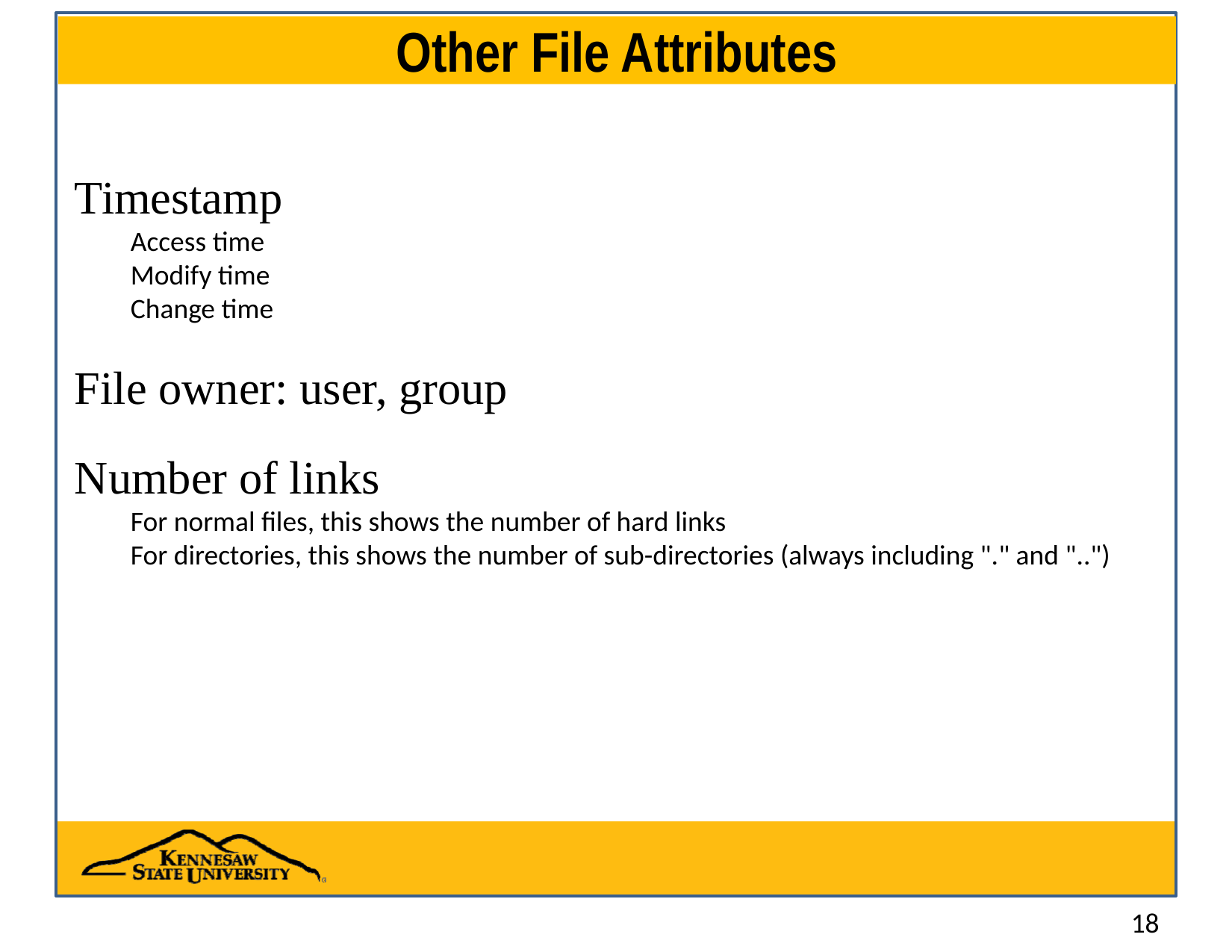

# Other File Attributes
Timestamp
Access time
Modify time
Change time

File owner: user, group

Number of links
For normal files, this shows the number of hard links
For directories, this shows the number of sub-directories (always including "." and "..")